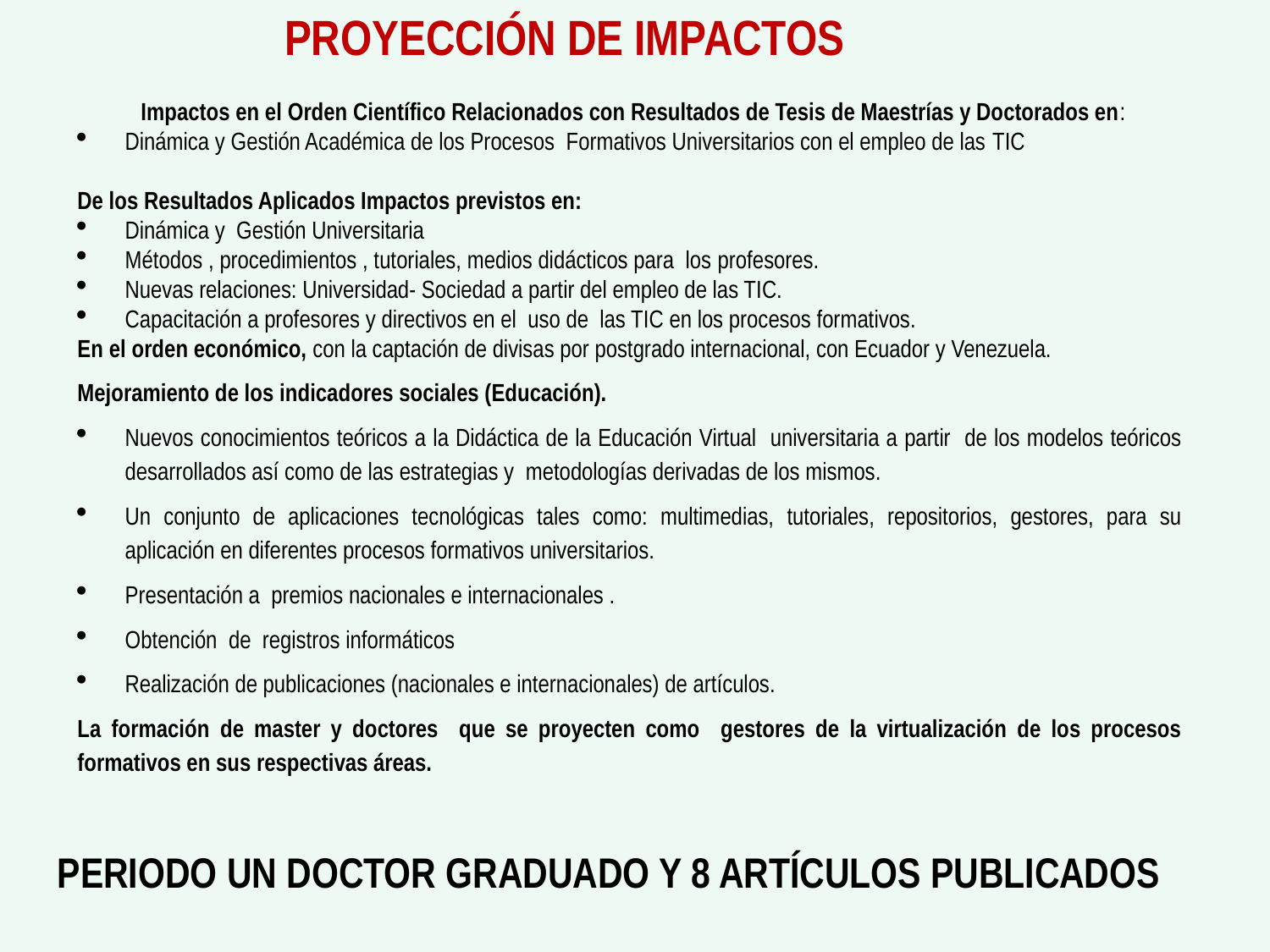

# PROYECCIÓN DE IMPACTOS

Impactos en el Orden Científico Relacionados con Resultados de Tesis de Maestrías y Doctorados en:
Dinámica y Gestión Académica de los Procesos  Formativos Universitarios con el empleo de las TIC

De los Resultados Aplicados Impactos previstos en:
Dinámica y  Gestión Universitaria
Métodos , procedimientos , tutoriales, medios didácticos para  los profesores.
Nuevas relaciones: Universidad- Sociedad a partir del empleo de las TIC.
Capacitación a profesores y directivos en el  uso de  las TIC en los procesos formativos.
En el orden económico, con la captación de divisas por postgrado internacional, con Ecuador y Venezuela.
Mejoramiento de los indicadores sociales (Educación).
Nuevos conocimientos teóricos a la Didáctica de la Educación Virtual  universitaria a partir  de los modelos teóricos desarrollados así como de las estrategias y  metodologías derivadas de los mismos.
Un conjunto de aplicaciones tecnológicas tales como: multimedias, tutoriales, repositorios, gestores, para su aplicación en diferentes procesos formativos universitarios.
Presentación a  premios nacionales e internacionales .
Obtención  de  registros informáticos
Realización de publicaciones (nacionales e internacionales) de artículos.
La formación de master y doctores  que se proyecten como  gestores de la virtualización de los procesos formativos en sus respectivas áreas.
PERIODO UN DOCTOR GRADUADO Y 8 ARTÍCULOS PUBLICADOS